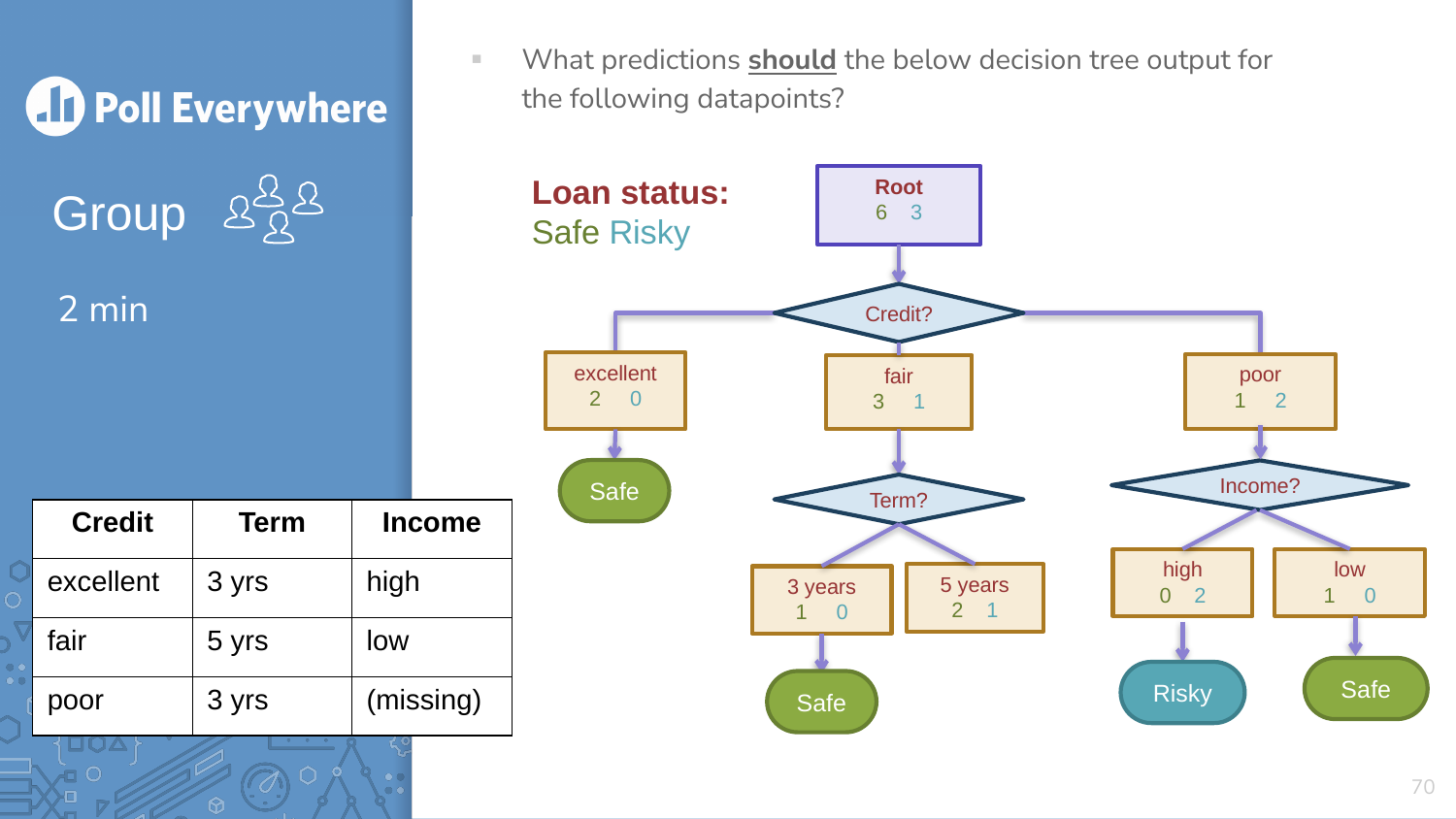

What predictions should the below decision tree output for the following datapoints?
Loan status:
Safe Risky
Root
6    3
Credit?
excellent
2     0
poor
1     2
fair
3     1

Income?
high
0    2
low
1     0
Term?
5 years
2    1
3 years
1     0
Safe
Safe
Risky
Safe
# 2 min
| Credit | Term | Income |
| --- | --- | --- |
| excellent | 3 yrs | high |
| fair | 5 yrs | low |
| poor | 3 yrs | (missing) |
70